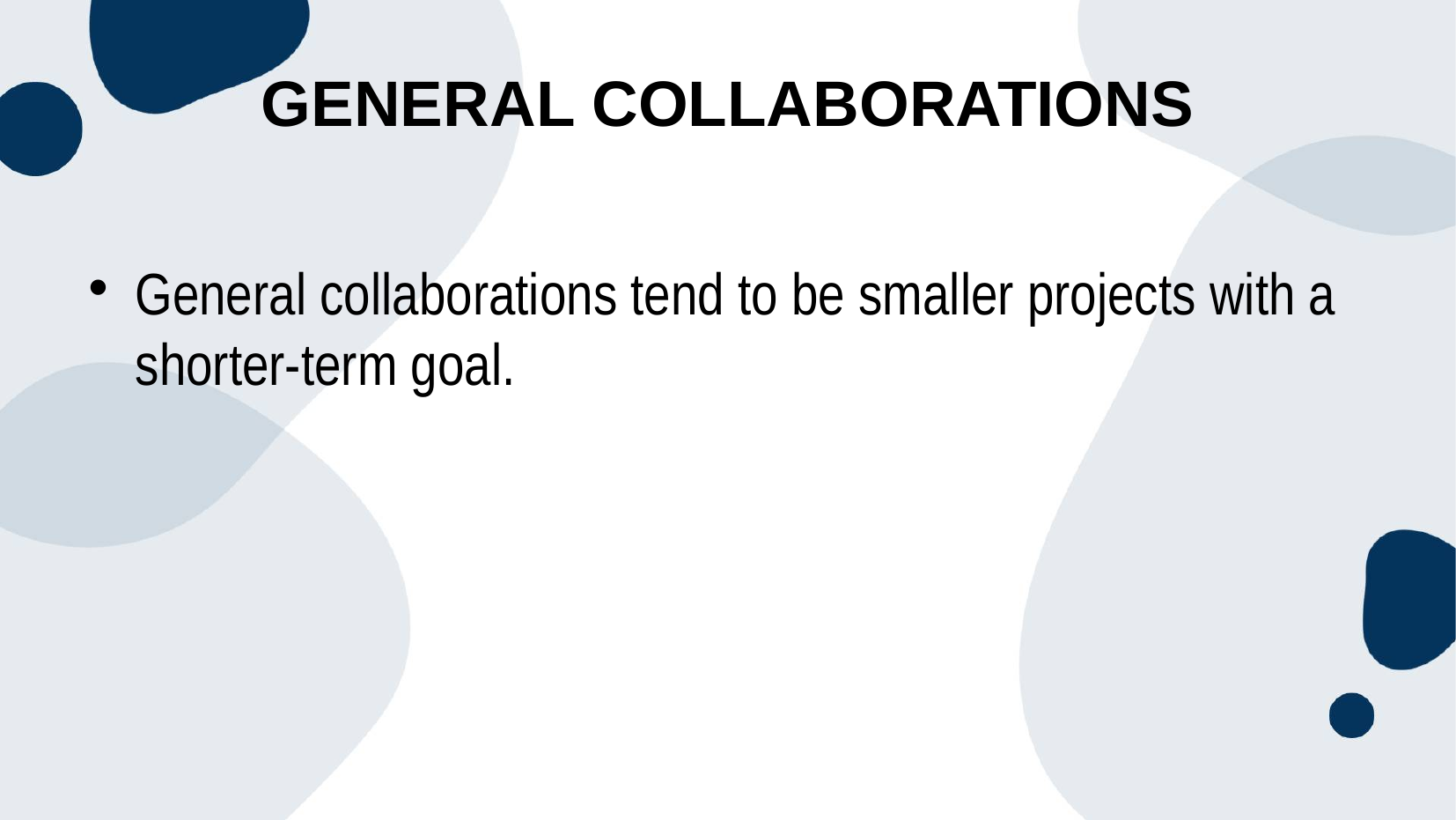

General collaborations
General collaborations tend to be smaller projects with a shorter-term goal.